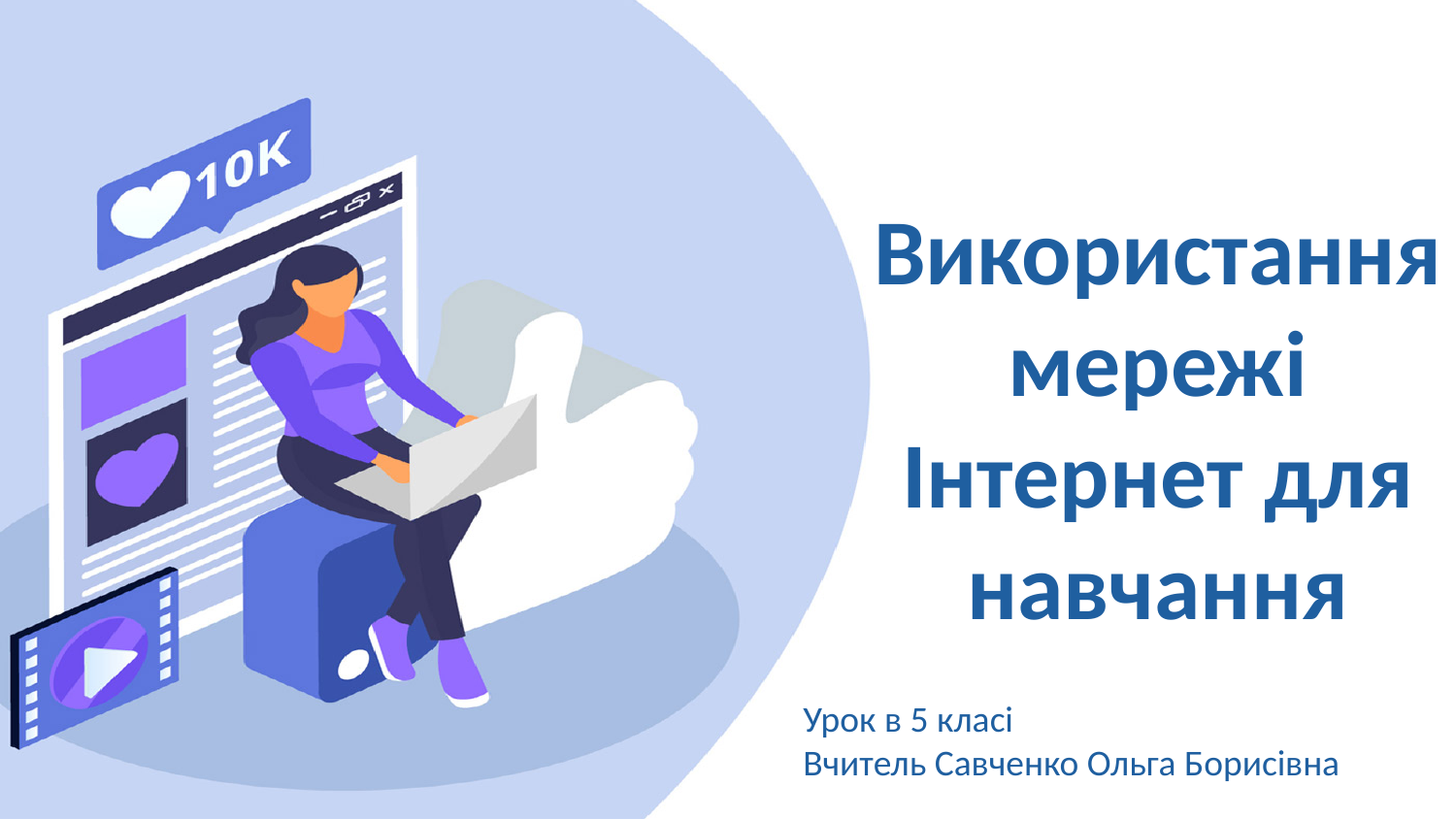

# Використання мережі Інтернет для навчання
Урок в 5 класі
Вчитель Савченко Ольга Борисівна